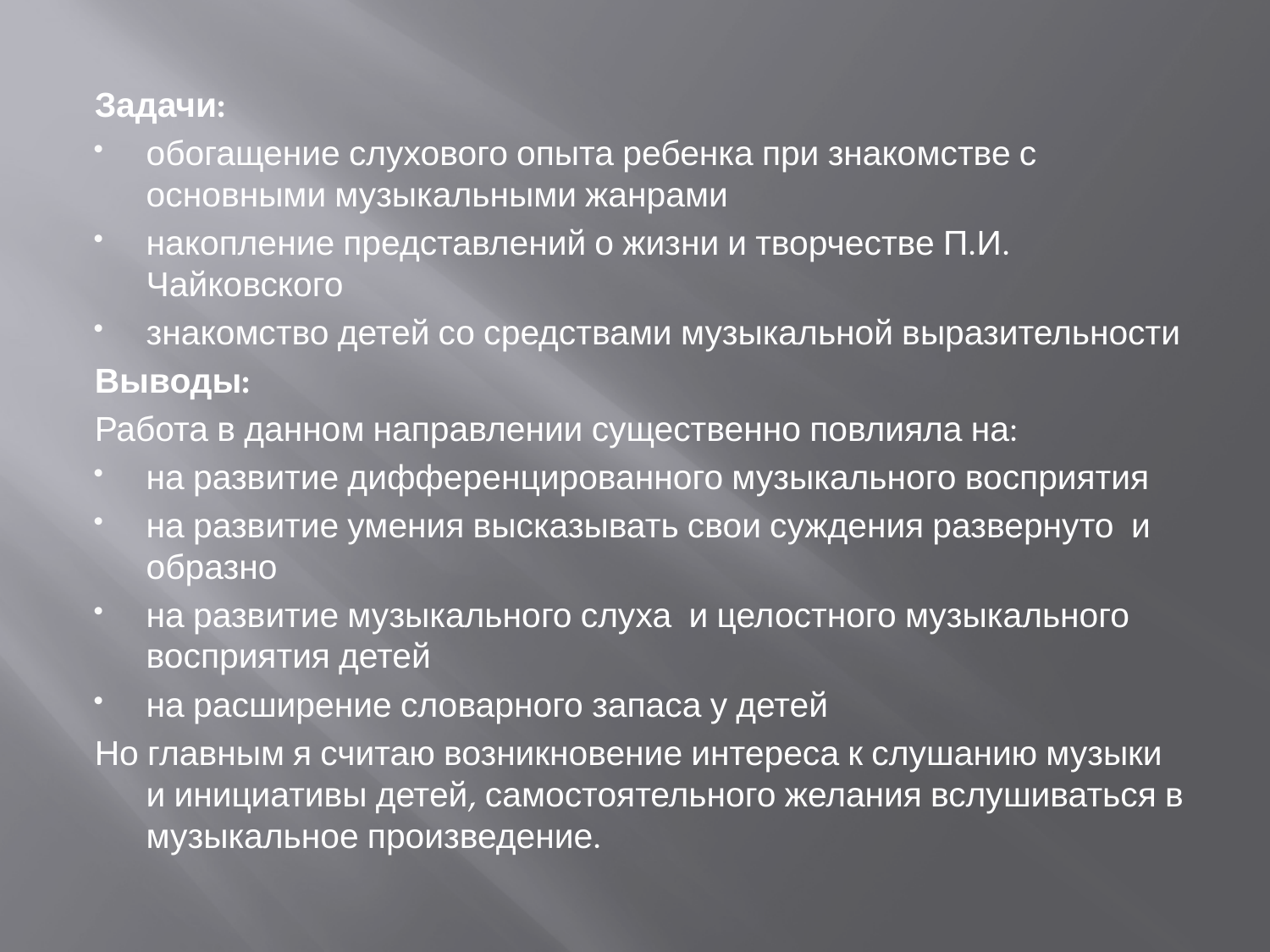

Задачи:
обогащение слухового опыта ребенка при знакомстве с основными музыкальными жанрами
накопление представлений о жизни и творчестве П.И. Чайковского
знакомство детей со средствами музыкальной выразительности
Выводы:
Работа в данном направлении существенно повлияла на:
на развитие дифференцированного музыкального восприятия
на развитие умения высказывать свои суждения развернуто  и образно
на развитие музыкального слуха  и целостного музыкального восприятия детей
на расширение словарного запаса у детей
Но главным я считаю возникновение интереса к слушанию музыки  и инициативы детей, самостоятельного желания вслушиваться в музыкальное произведение.